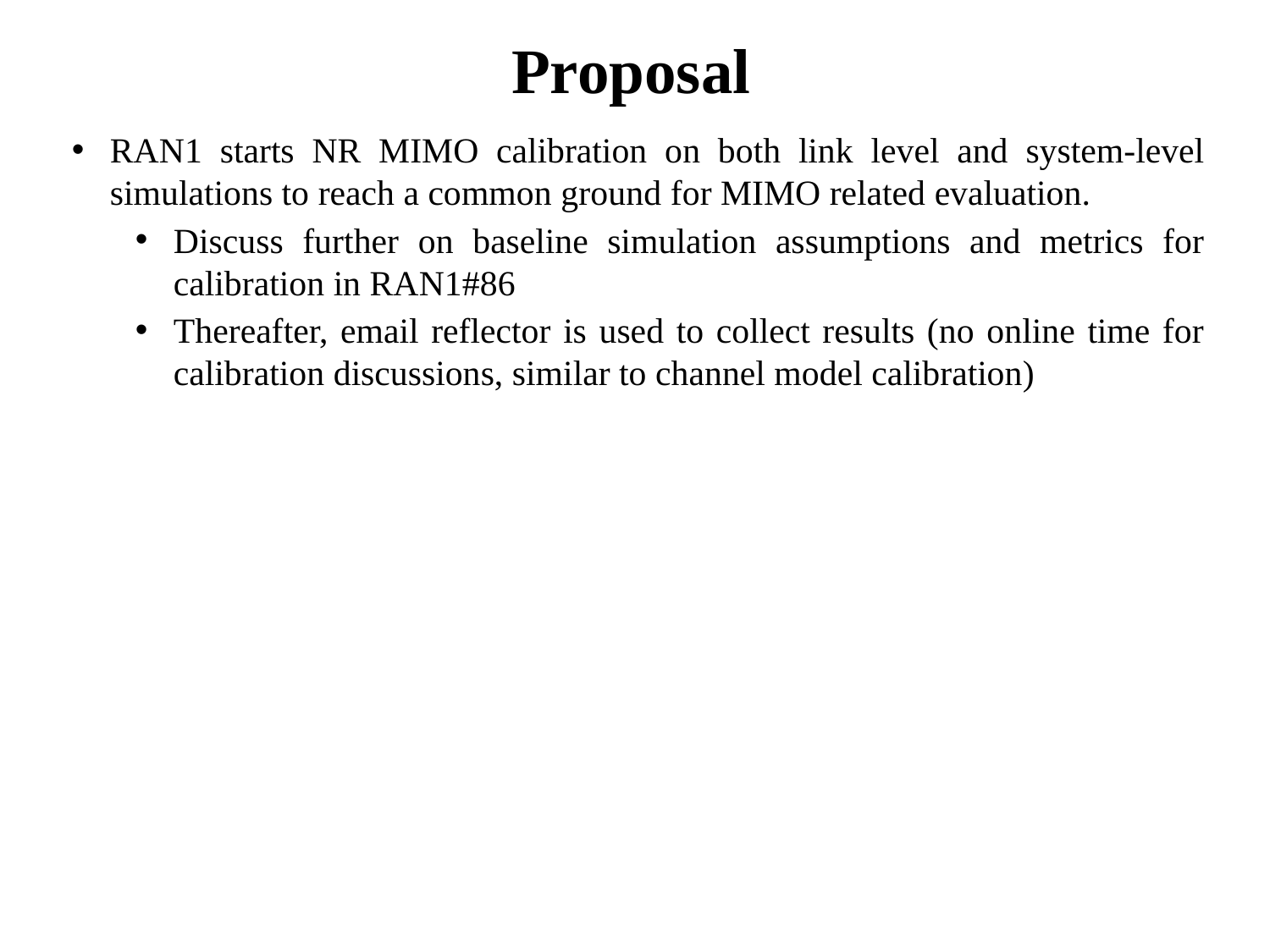

# Proposal
RAN1 starts NR MIMO calibration on both link level and system-level simulations to reach a common ground for MIMO related evaluation.
Discuss further on baseline simulation assumptions and metrics for calibration in RAN1#86
Thereafter, email reflector is used to collect results (no online time for calibration discussions, similar to channel model calibration)